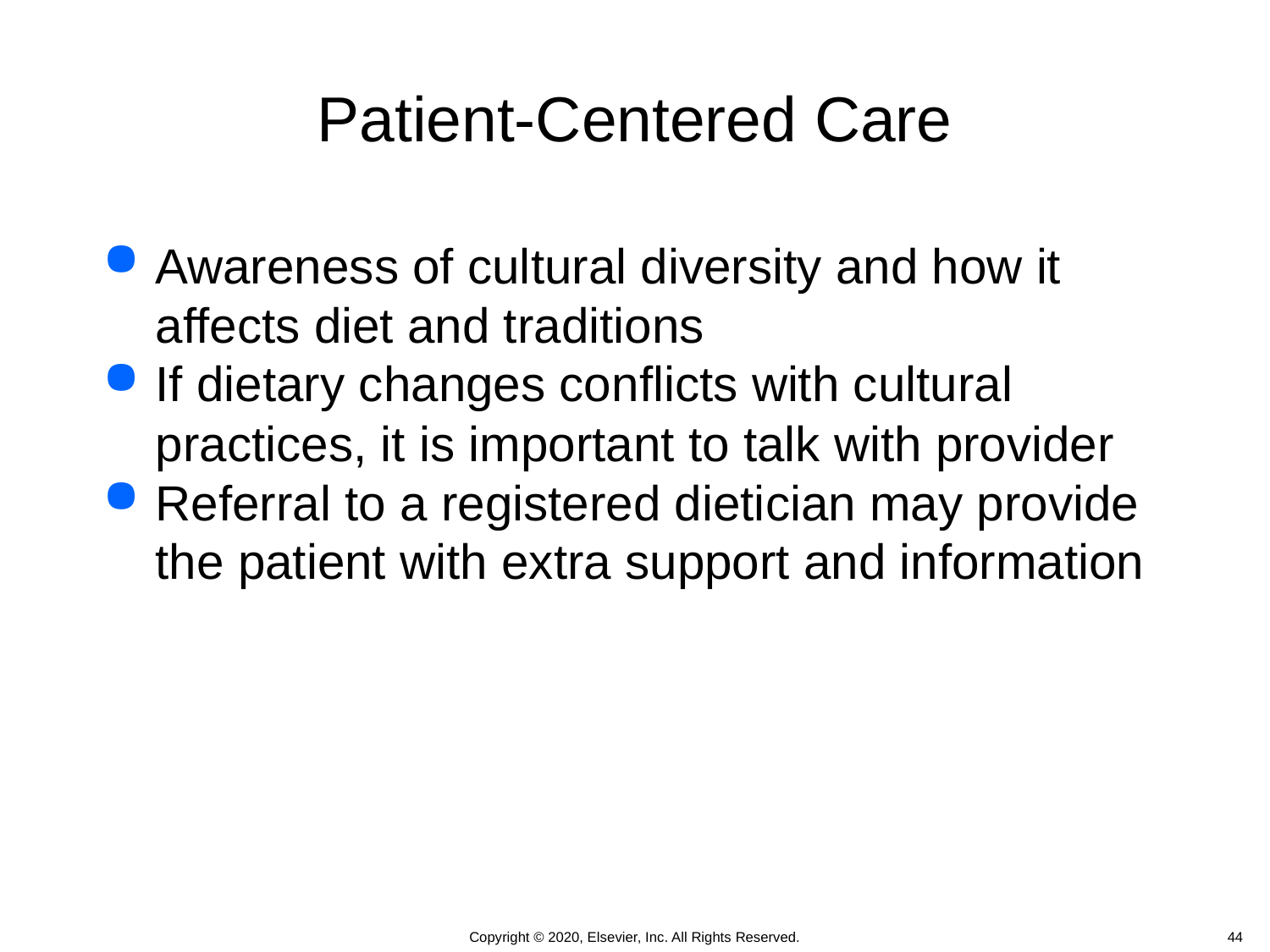

# Patient-Centered Care
Awareness of cultural diversity and how it affects diet and traditions
If dietary changes conflicts with cultural practices, it is important to talk with provider
Referral to a registered dietician may provide the patient with extra support and information
 44